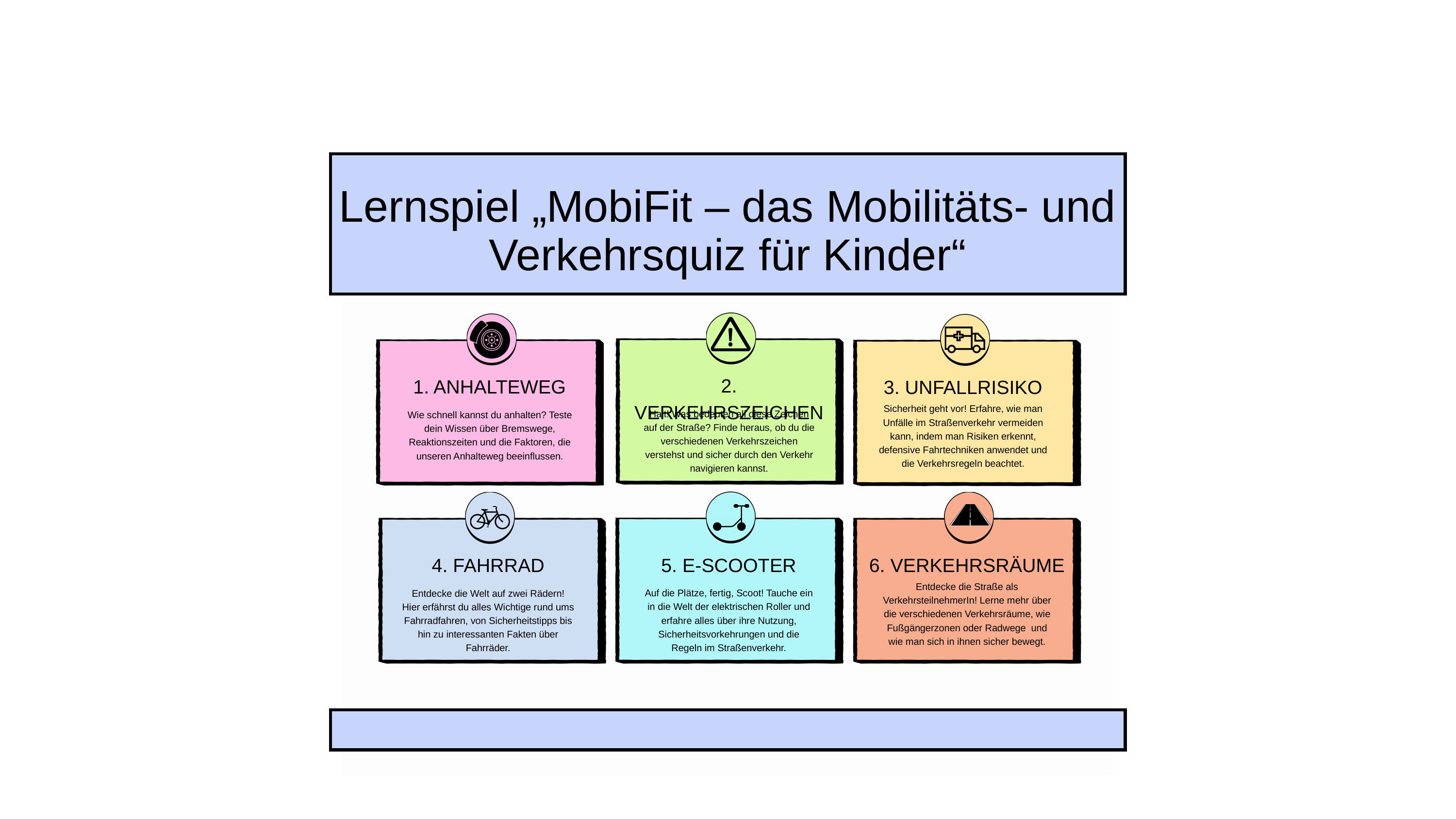

Lernspiel „MobiFit – das Mobilitäts- und Verkehrsquiz für Kinder“

2. VERKEHRSZEICHEN
1. ANHALTEWEG
3. UNFALLRISIKO
Sicherheit geht vor! Erfahre, wie man Unfälle im Straßenverkehr vermeiden kann, indem man Risiken erkennt, defensive Fahrtechniken anwendet und die Verkehrsregeln beachtet.
Halt! Was bedeuten all diese Zeichen auf der Straße? Finde heraus, ob du die verschiedenen Verkehrszeichen verstehst und sicher durch den Verkehr navigieren kannst.
Wie schnell kannst du anhalten? Teste dein Wissen über Bremswege, Reaktionszeiten und die Faktoren, die unseren Anhalteweg beeinflussen.

5. E-SCOOTER
4. FAHRRAD
6. VERKEHRSRÄUME
Entdecke die Straße als VerkehrsteilnehmerIn! Lerne mehr über die verschiedenen Verkehrsräume, wie Fußgängerzonen oder Radwege  und wie man sich in ihnen sicher bewegt.
Auf die Plätze, fertig, Scoot! Tauche ein in die Welt der elektrischen Roller und erfahre alles über ihre Nutzung, Sicherheitsvorkehrungen und die Regeln im Straßenverkehr.
Entdecke die Welt auf zwei Rädern! Hier erfährst du alles Wichtige rund ums Fahrradfahren, von Sicherheitstipps bis hin zu interessanten Fakten über Fahrräder.